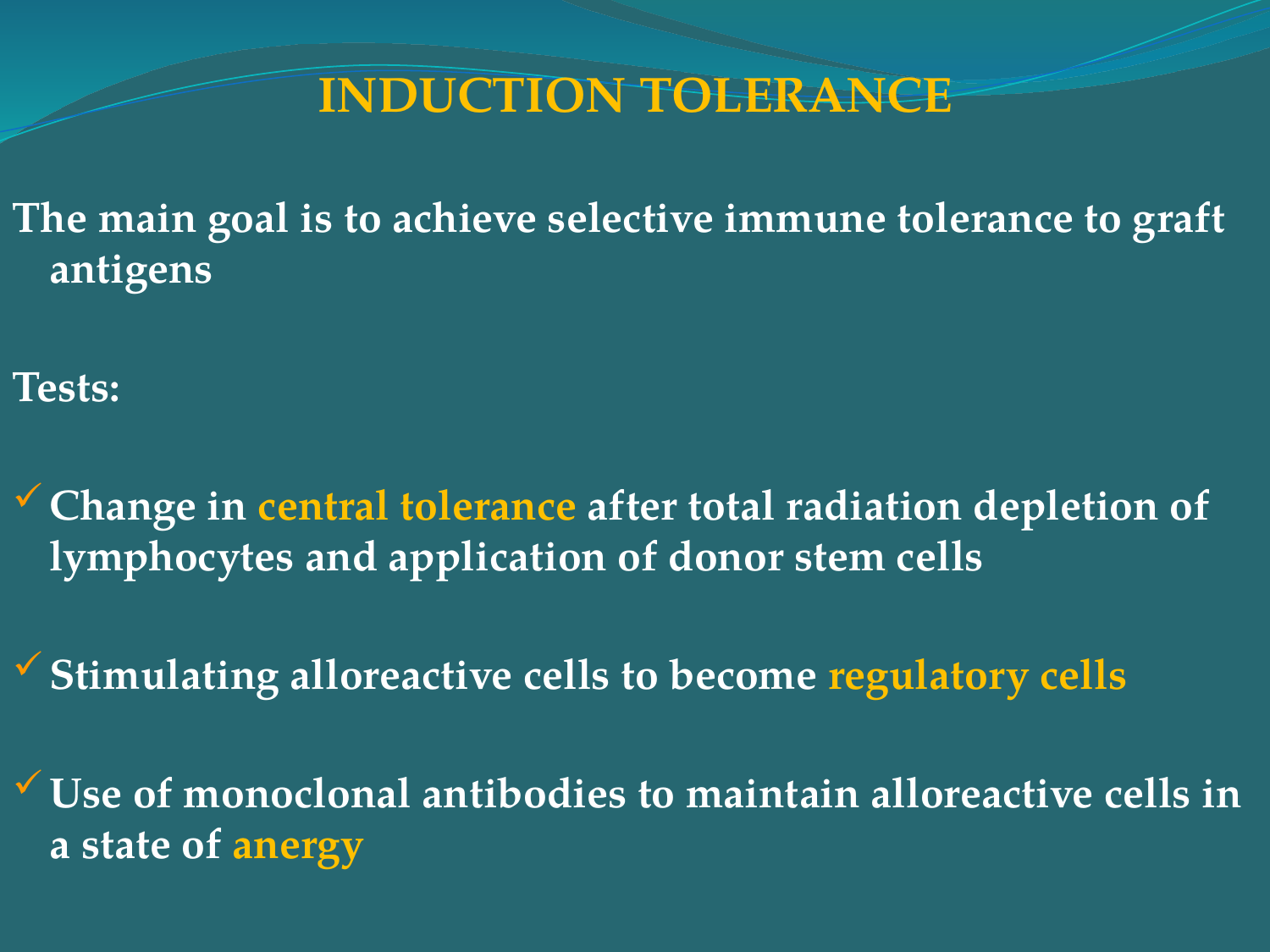

INDUCTION TOLERANCE

The main goal is to achieve selective immune tolerance to graft antigens

Tests:

Change in central tolerance after total radiation depletion of lymphocytes and application of donor stem cells

Stimulating alloreactive cells to become regulatory cells

Use of monoclonal antibodies to maintain alloreactive cells in a state of anergy